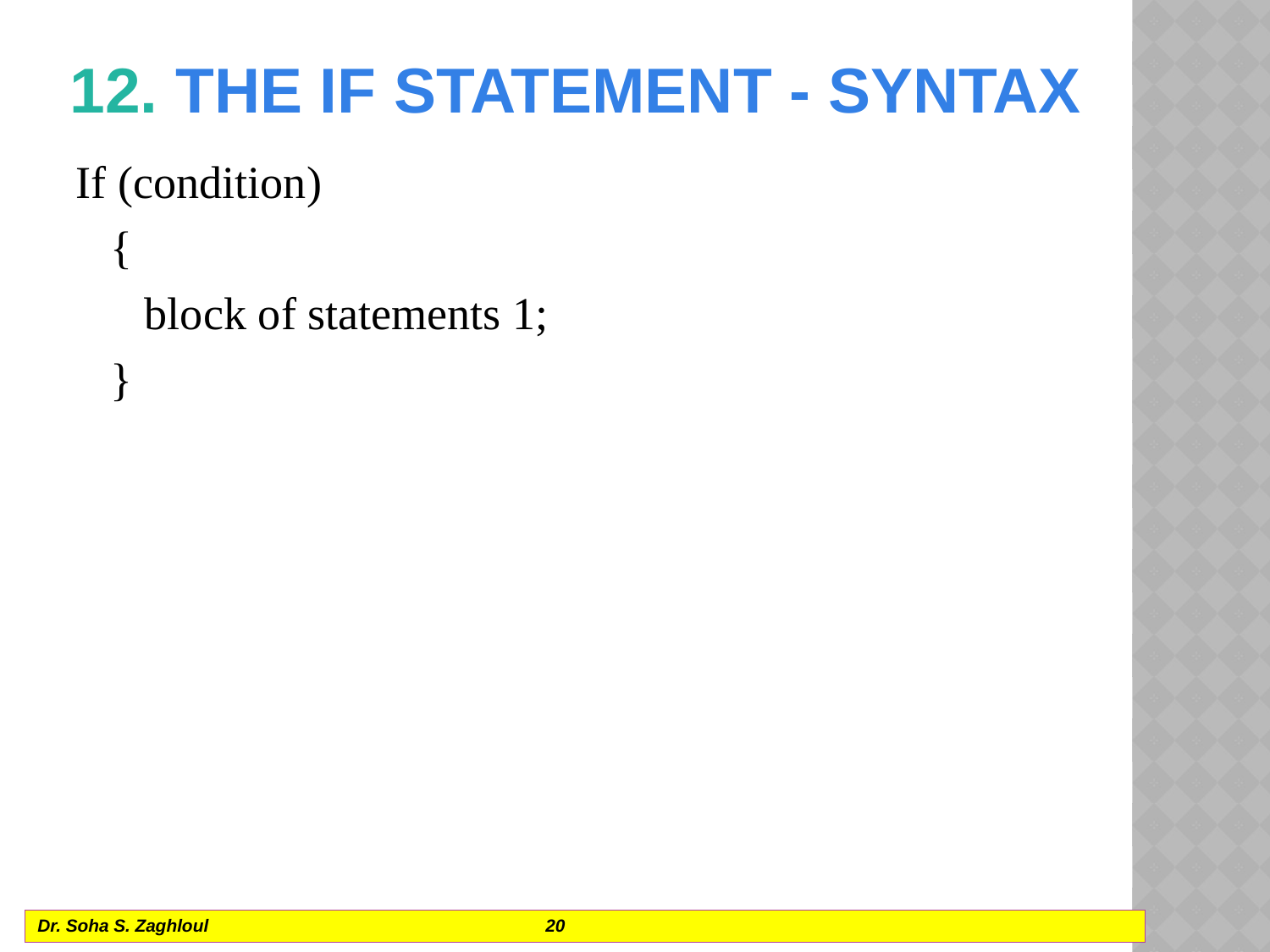

# 12. The if statement - sYNTAX
If (condition)
   {
      block of statements 1;
   }
Dr. Soha S. Zaghloul			20
©1992-2013 by Pearson Education, Inc. All Rights Reserved.